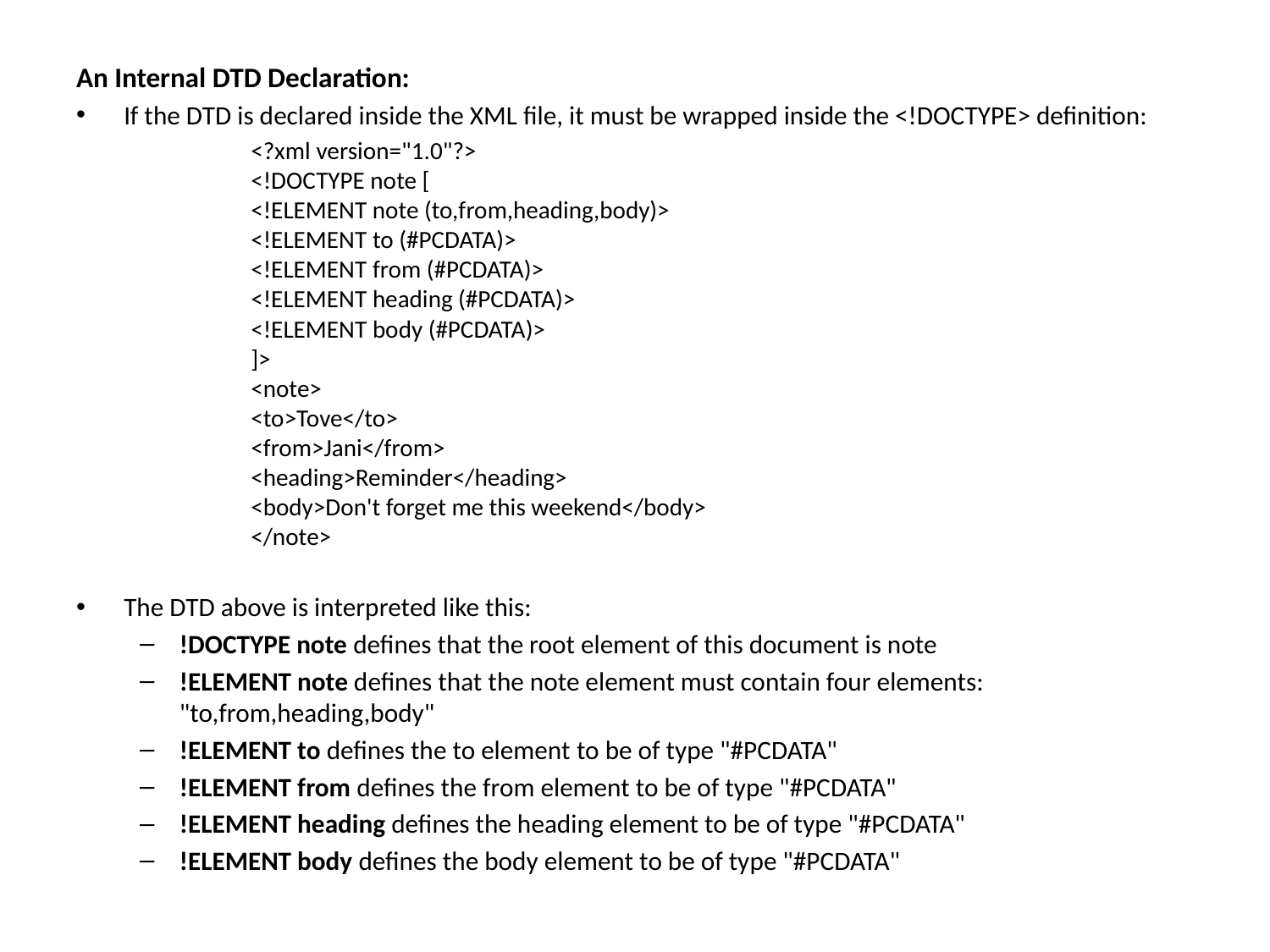

An Internal DTD Declaration:
If the DTD is declared inside the XML file, it must be wrapped inside the <!DOCTYPE> definition:
		<?xml version="1.0"?>
	<!DOCTYPE note [
	<!ELEMENT note (to,from,heading,body)>
	<!ELEMENT to (#PCDATA)>
	<!ELEMENT from (#PCDATA)>
	<!ELEMENT heading (#PCDATA)>
	<!ELEMENT body (#PCDATA)>
	]>
	<note>
	<to>Tove</to>
	<from>Jani</from>
	<heading>Reminder</heading>
	<body>Don't forget me this weekend</body>
	</note>

The DTD above is interpreted like this:
!DOCTYPE note defines that the root element of this document is note
!ELEMENT note defines that the note element must contain four elements: "to,from,heading,body"
!ELEMENT to defines the to element to be of type "#PCDATA"
!ELEMENT from defines the from element to be of type "#PCDATA"
!ELEMENT heading defines the heading element to be of type "#PCDATA"
!ELEMENT body defines the body element to be of type "#PCDATA"